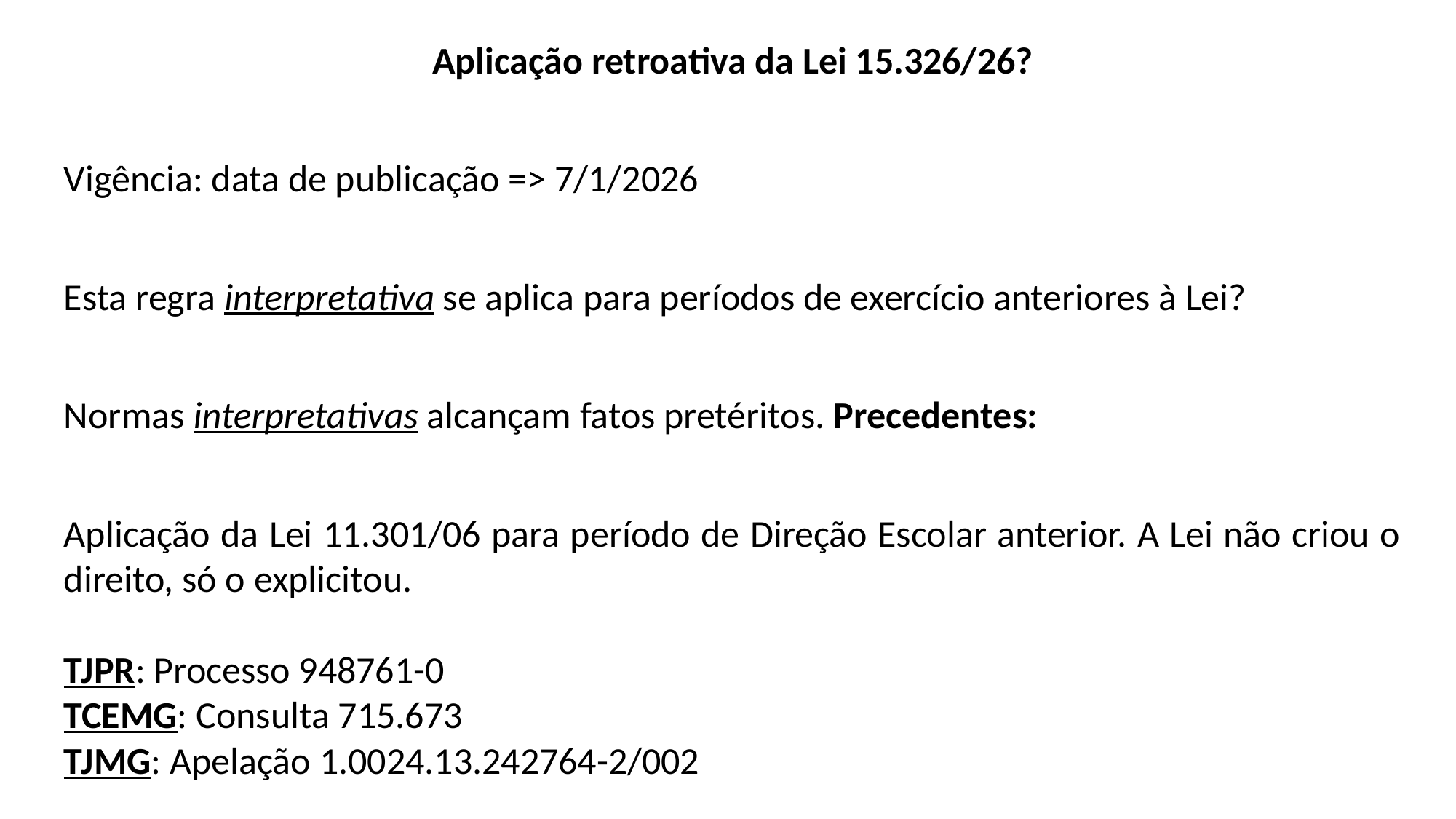

Aplicação retroativa da Lei 15.326/26?

Vigência: data de publicação => 7/1/2026

Esta regra interpretativa se aplica para períodos de exercício anteriores à Lei?

Normas interpretativas alcançam fatos pretéritos. Precedentes:

Aplicação da Lei 11.301/06 para período de Direção Escolar anterior. A Lei não criou o direito, só o explicitou.

TJPR: Processo 948761-0
TCEMG: Consulta 715.673
TJMG: Apelação 1.0024.13.242764-2/002